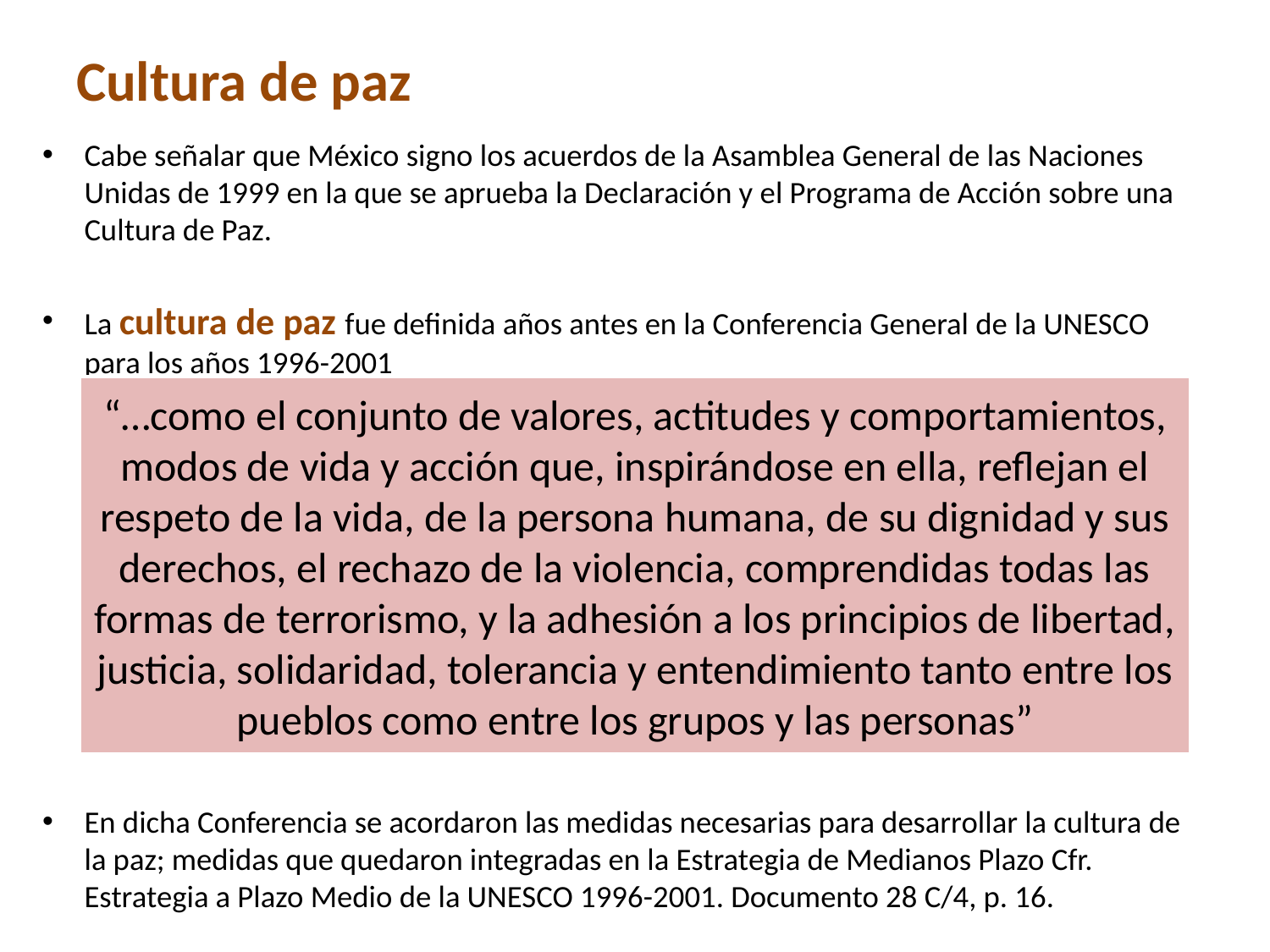

# Cultura de paz
Cabe señalar que México signo los acuerdos de la Asamblea General de las Naciones Unidas de 1999 en la que se aprueba la Declaración y el Programa de Acción sobre una Cultura de Paz.

La cultura de paz fue definida años antes en la Conferencia General de la UNESCO para los años 1996-2001

En dicha Conferencia se acordaron las medidas necesarias para desarrollar la cultura de la paz; medidas que quedaron integradas en la Estrategia de Medianos Plazo Cfr. Estrategia a Plazo Medio de la UNESCO 1996-2001. Documento 28 C/4, p. 16.

“…como el conjunto de valores, actitudes y comportamientos, modos de vida y acción que, inspirándose en ella, reflejan el respeto de la vida, de la persona humana, de su dignidad y sus derechos, el rechazo de la violencia, comprendidas todas las formas de terrorismo, y la adhesión a los principios de libertad, justicia, solidaridad, tolerancia y entendimiento tanto entre los pueblos como entre los grupos y las personas”